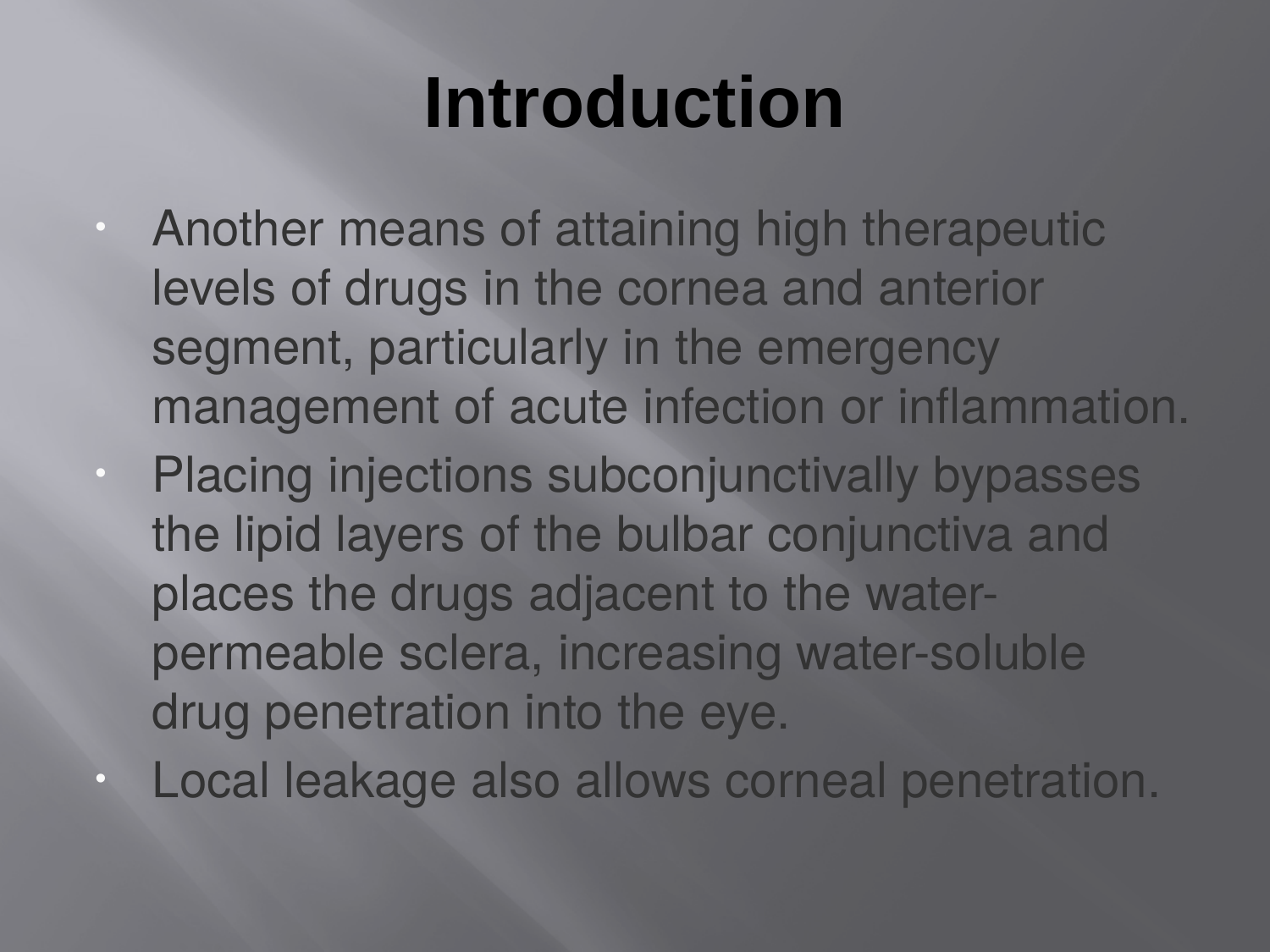

# Introduction
Another means of attaining high therapeutic levels of drugs in the cornea and anterior segment, particularly in the emergency management of acute infection or inflammation.
Placing injections subconjunctivally bypasses the lipid layers of the bulbar conjunctiva and places the drugs adjacent to the water-permeable sclera, increasing water-soluble drug penetration into the eye.
Local leakage also allows corneal penetration.